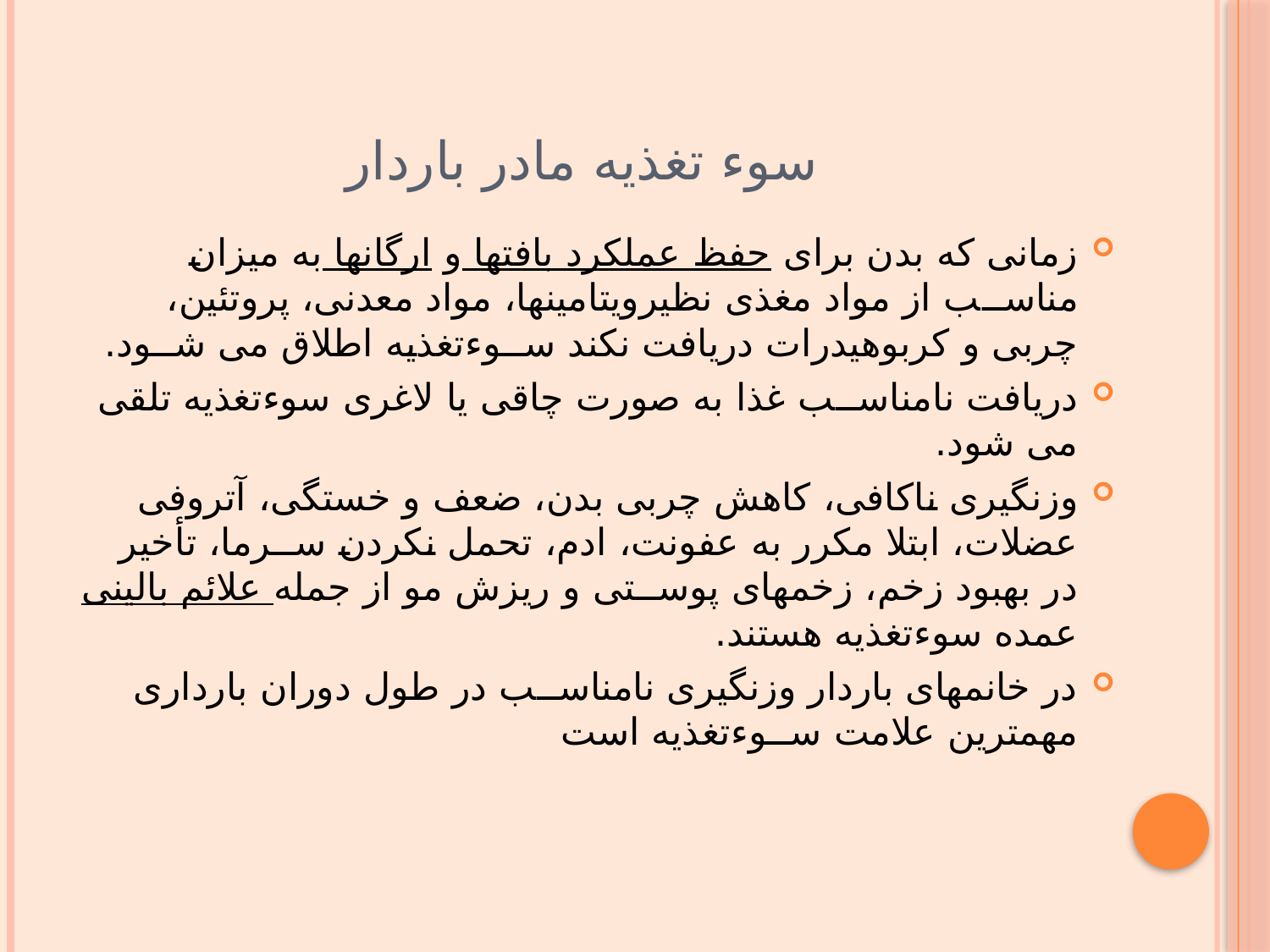

# سوء تغذیه مادر باردار
زمانى كه بدن براى حفظ عملكرد بافتها و ارگانها به ميزان مناســب از مواد مغذى نظيرويتامينها، مواد معدنى، پروتئين، چربى و كربوهيدرات دريافت نكند ســوءتغذيه اطلاق می شــود.
دريافت نامناســب غذا به صورت چاقى يا لاغرى سوءتغذيه تلقى مى شود.
وزنگيرى ناكافى، كاهش چربى بدن، ضعف و خستگى، آتروفى عضلات، ابتلا مكرر به عفونت، ادم، تحمل نكردن ســرما، تأخير در بهبود زخم، زخمهاى پوســتى و ريزش مو از جمله علائم بالينى عمده سوءتغذيه هستند.
در خانمهاى باردار وزنگيرى نامناســب در طول دوران باردارى مهمترين علامت ســوءتغذيه است